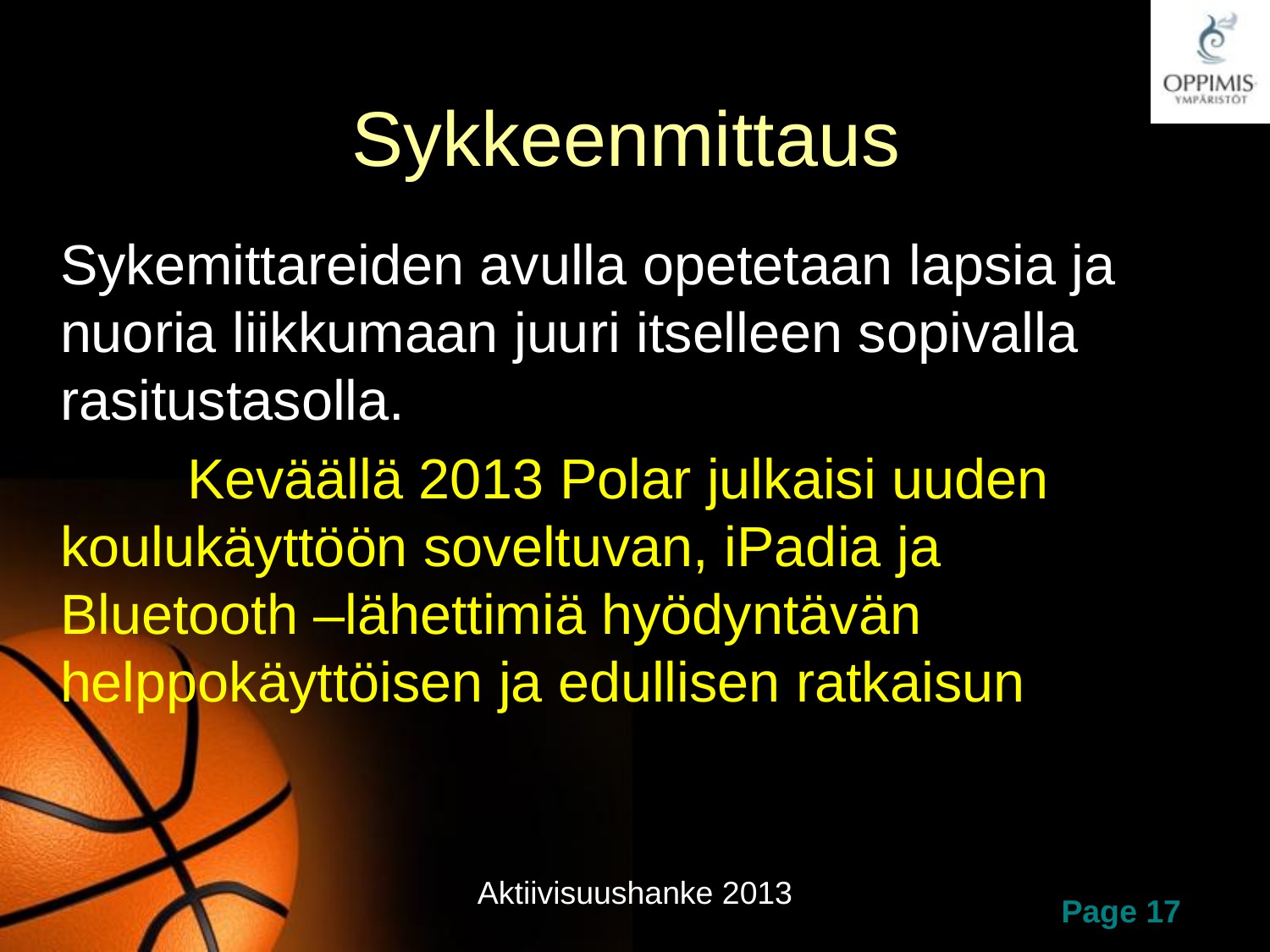

Sykkeenmittaus
	Sykemittareiden avulla opetetaan lapsia ja nuoria liikkumaan juuri itselleen sopivalla rasitustasolla.
		Keväällä 2013 Polar julkaisi uuden 	koulukäyttöön soveltuvan, iPadia ja 	Bluetooth –lähettimiä hyödyntävän 	helppokäyttöisen ja edullisen ratkaisun

Aktiivisuushanke 2013